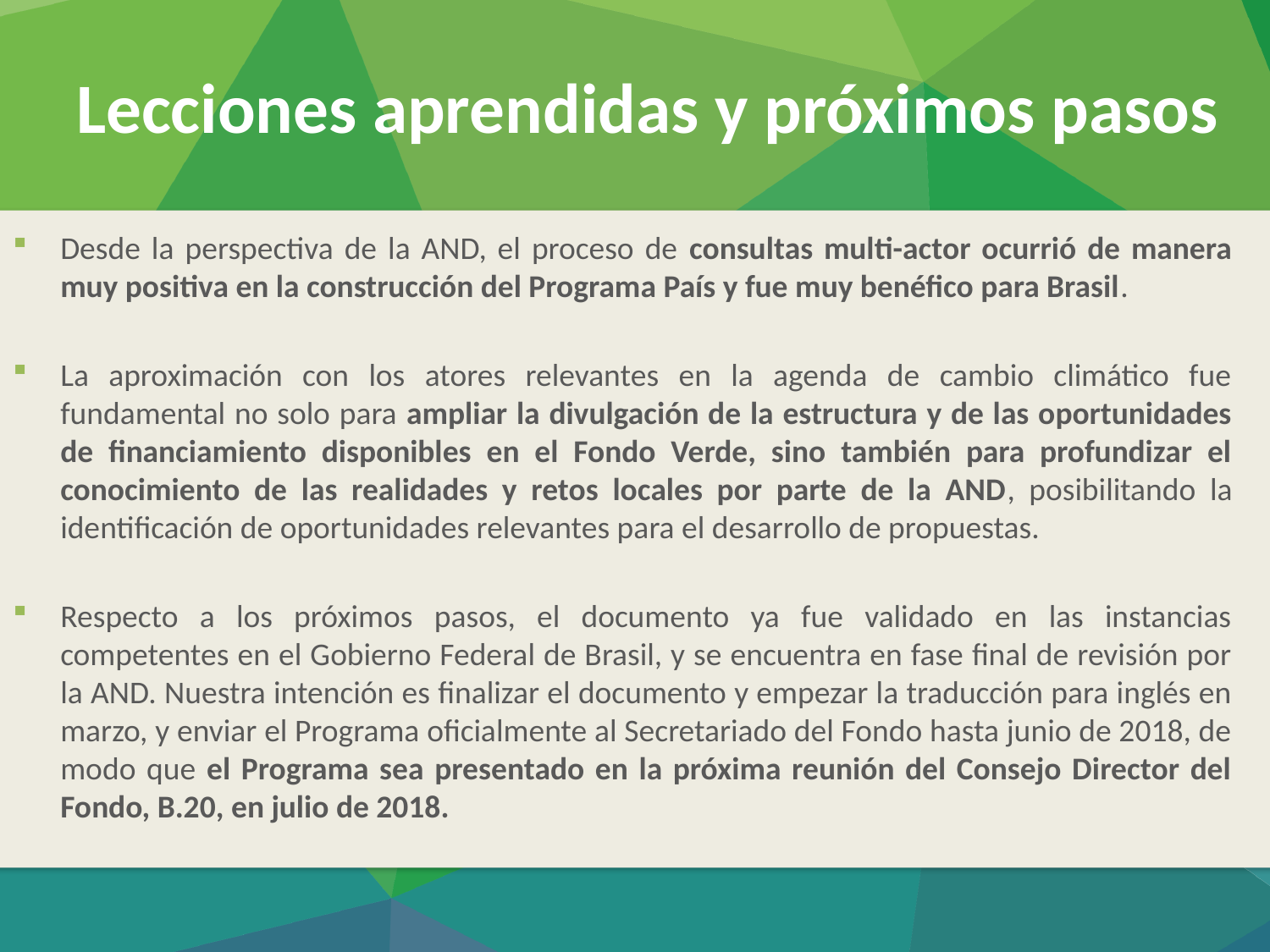

# Lecciones aprendidas y próximos pasos
Desde la perspectiva de la AND, el proceso de consultas multi-actor ocurrió de manera muy positiva en la construcción del Programa País y fue muy benéfico para Brasil.

La aproximación con los atores relevantes en la agenda de cambio climático fue fundamental no solo para ampliar la divulgación de la estructura y de las oportunidades de financiamiento disponibles en el Fondo Verde, sino también para profundizar el conocimiento de las realidades y retos locales por parte de la AND, posibilitando la identificación de oportunidades relevantes para el desarrollo de propuestas.

Respecto a los próximos pasos, el documento ya fue validado en las instancias competentes en el Gobierno Federal de Brasil, y se encuentra en fase final de revisión por la AND. Nuestra intención es finalizar el documento y empezar la traducción para inglés en marzo, y enviar el Programa oficialmente al Secretariado del Fondo hasta junio de 2018, de modo que el Programa sea presentado en la próxima reunión del Consejo Director del Fondo, B.20, en julio de 2018.